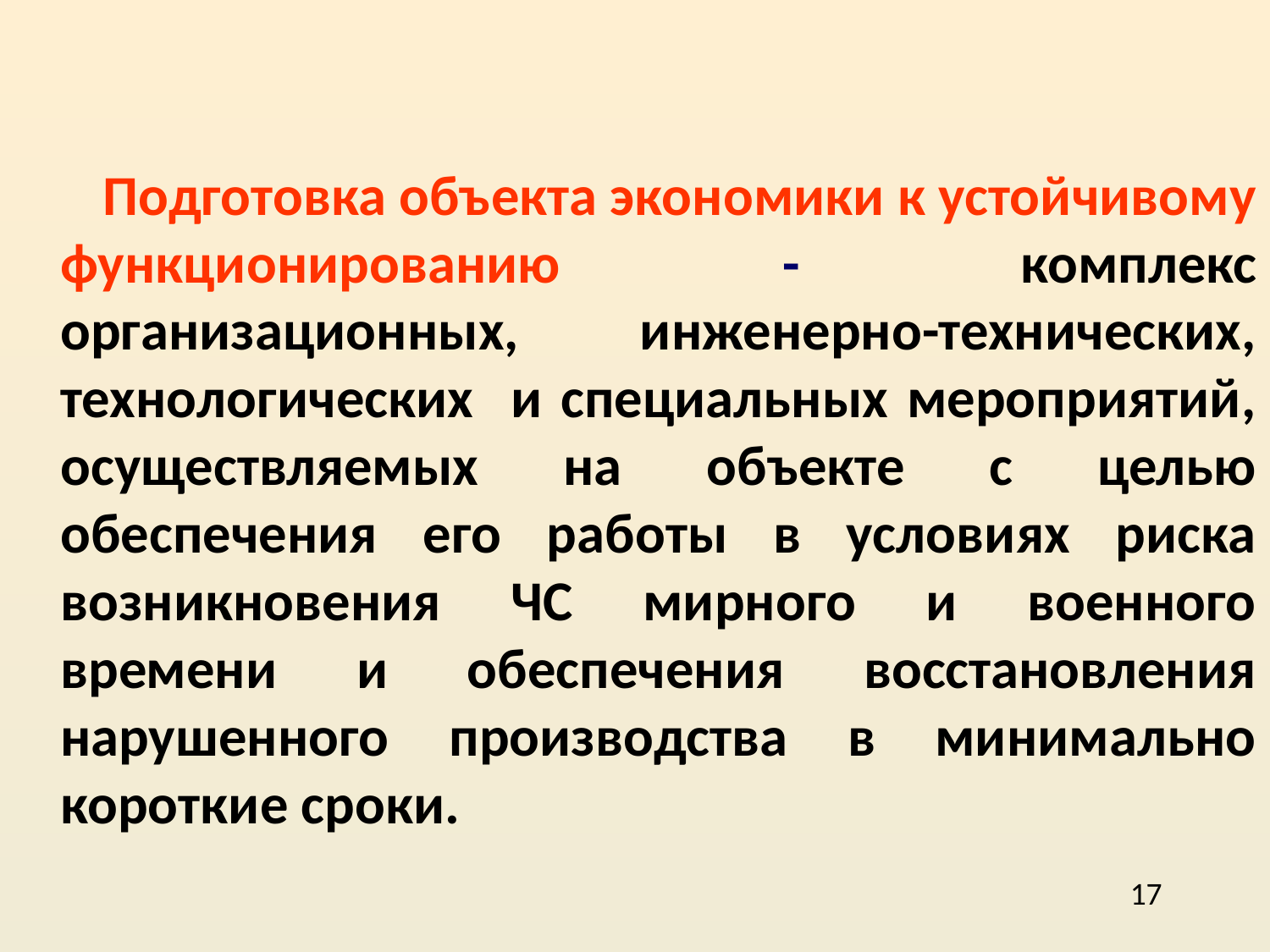

Подготовка объекта экономики к устойчивому функционированию - комплекс организационных, инженерно-технических, технологических  и специальных мероприятий, осуществляемых на объекте с целью обеспечения его работы в условиях риска возникновения ЧС мирного и военного времени и обеспечения восстановления нарушенного производства в минимально короткие сроки.
17